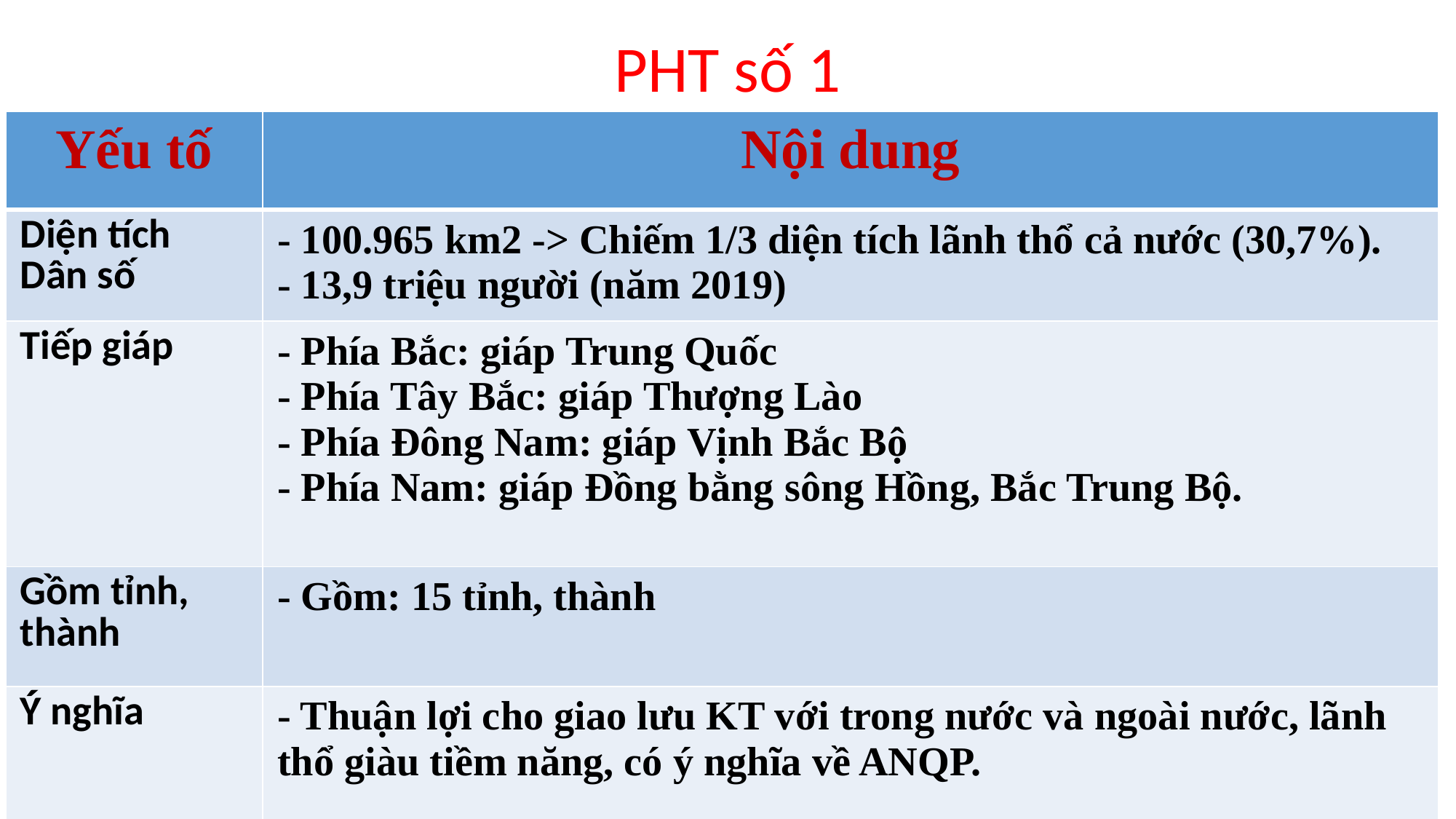

# PHT số 1
| Yếu tố | Nội dung |
| --- | --- |
| Diện tích Dân số | - 100.965 km2 -> Chiếm 1/3 diện tích lãnh thổ cả nước (30,7%). - 13,9 triệu người (năm 2019) |
| Tiếp giáp | - Phía Bắc: giáp Trung Quốc - Phía Tây Bắc: giáp Thượng Lào - Phía Đông Nam: giáp Vịnh Bắc Bộ - Phía Nam: giáp Đồng bằng sông Hồng, Bắc Trung Bộ. |
| Gồm tỉnh, thành | - Gồm: 15 tỉnh, thành |
| Ý nghĩa | - Thuận lợi cho giao lưu KT với trong nước và ngoài nước, lãnh thổ giàu tiềm năng, có ý nghĩa về ANQP. |